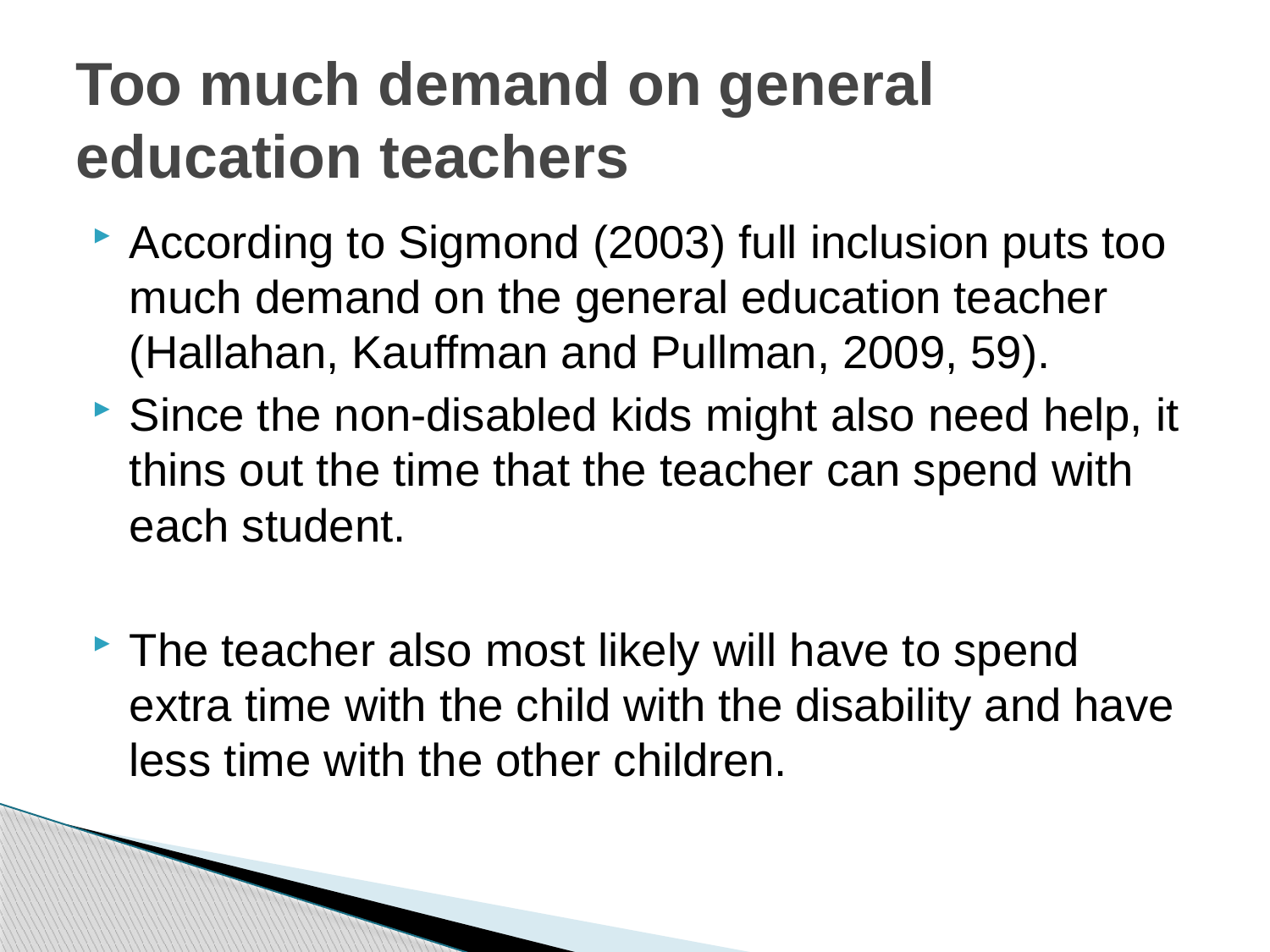

# Too much demand on general education teachers
According to Sigmond (2003) full inclusion puts too much demand on the general education teacher (Hallahan, Kauffman and Pullman, 2009, 59).
Since the non-disabled kids might also need help, it thins out the time that the teacher can spend with each student.

The teacher also most likely will have to spend extra time with the child with the disability and have less time with the other children.